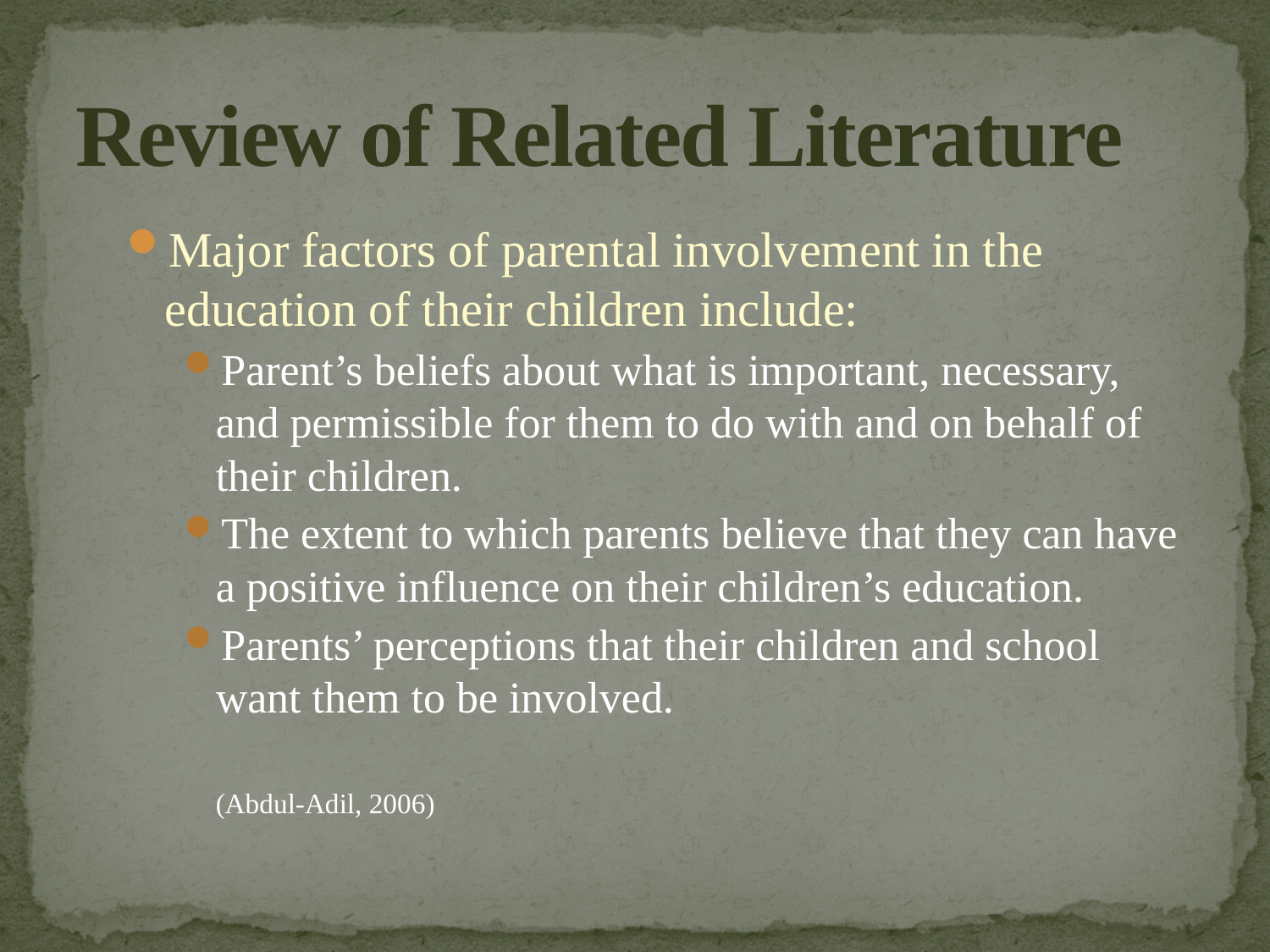

# Review of Related Literature
Major factors of parental involvement in the education of their children include:
Parent’s beliefs about what is important, necessary, and permissible for them to do with and on behalf of their children.
The extent to which parents believe that they can have a positive influence on their children’s education.
Parents’ perceptions that their children and school want them to be involved.

	(Abdul-Adil, 2006)